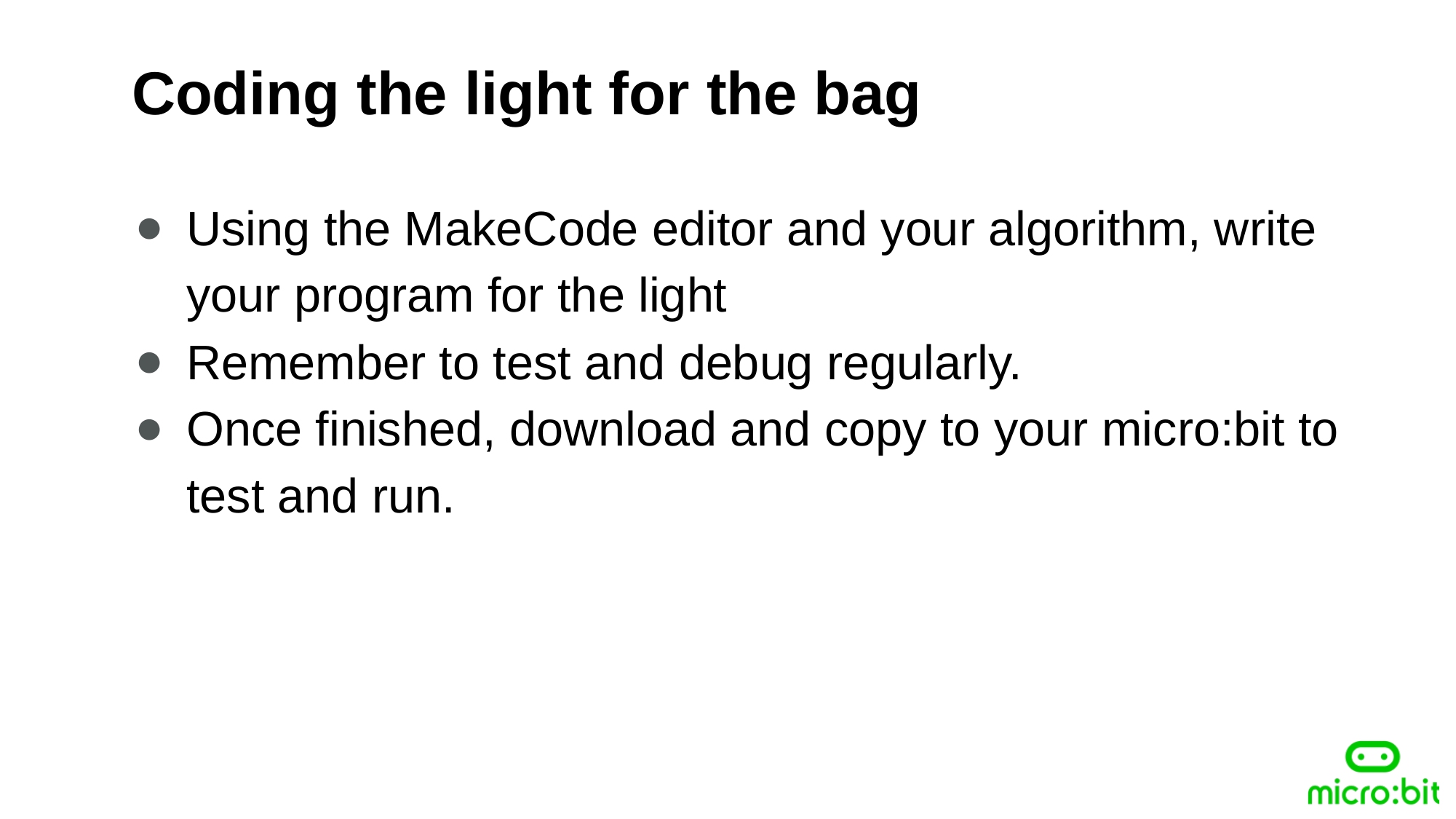

Coding the light for the bag

Using the MakeCode editor and your algorithm, write your program for the light
Remember to test and debug regularly.
Once finished, download and copy to your micro:bit to test and run.